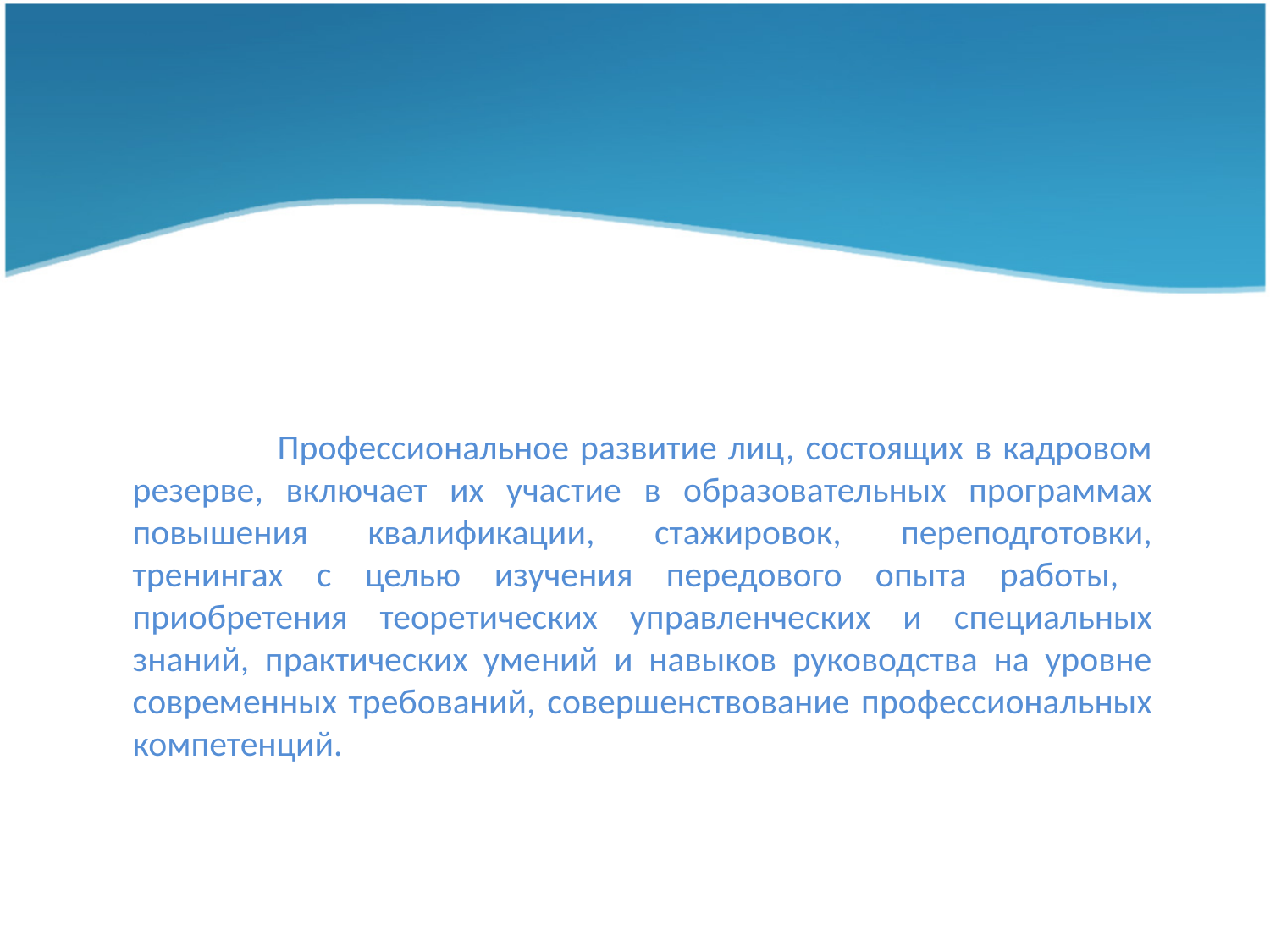

Профессиональное развитие лиц, состоящих в кадровом резерве, включает их участие в образовательных программах повышения квалификации, стажировок, переподготовки, тренингах с целью изучения передового опыта работы,  приобретения теоретических управленческих и специальных знаний, практических умений и навыков руководства на уровне современных требований, совершенствование профессиональных компетенций.